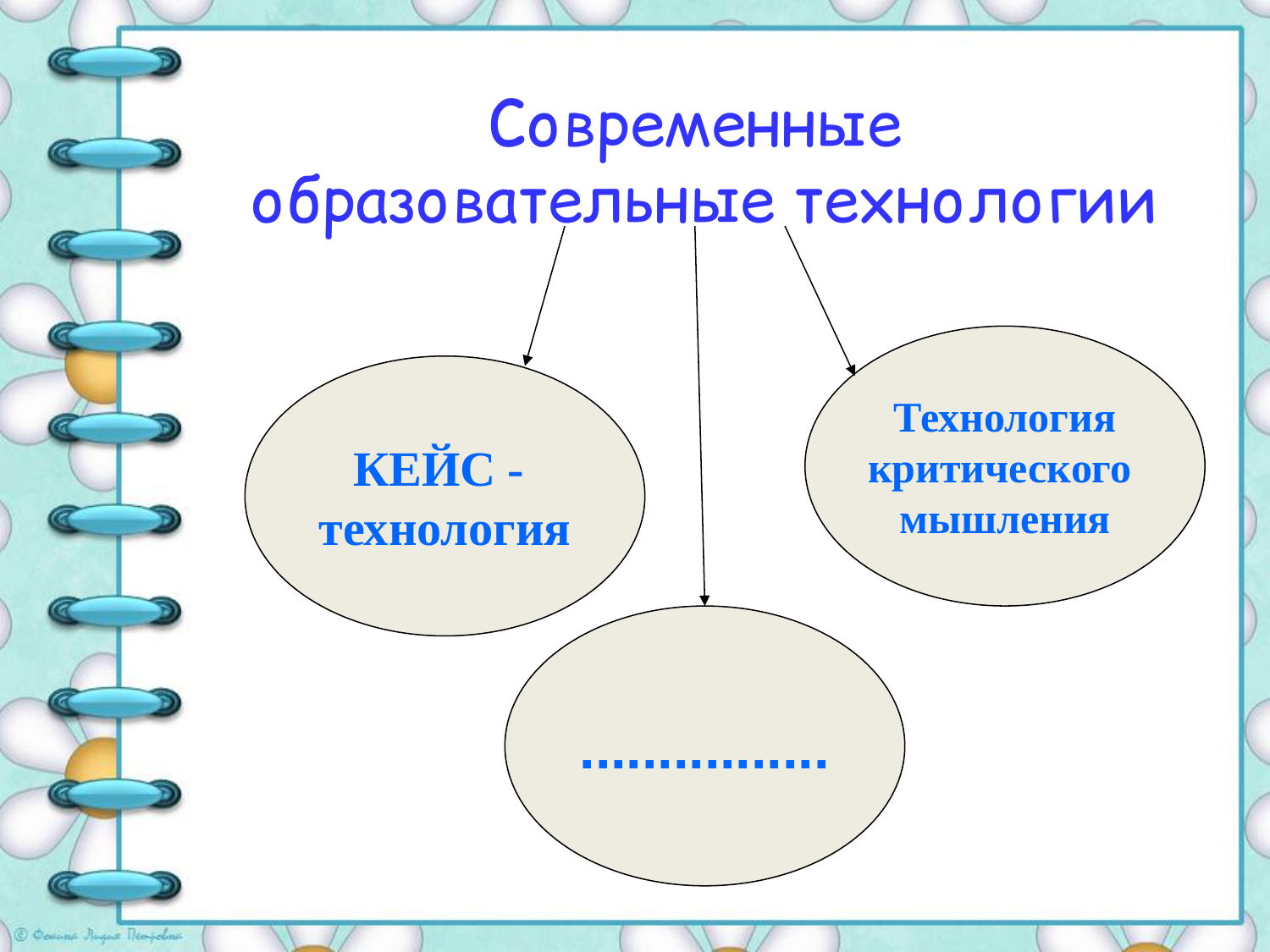

Современные
образовательные технологии

Технология
критического
мышления
КЕЙС -
технология
................